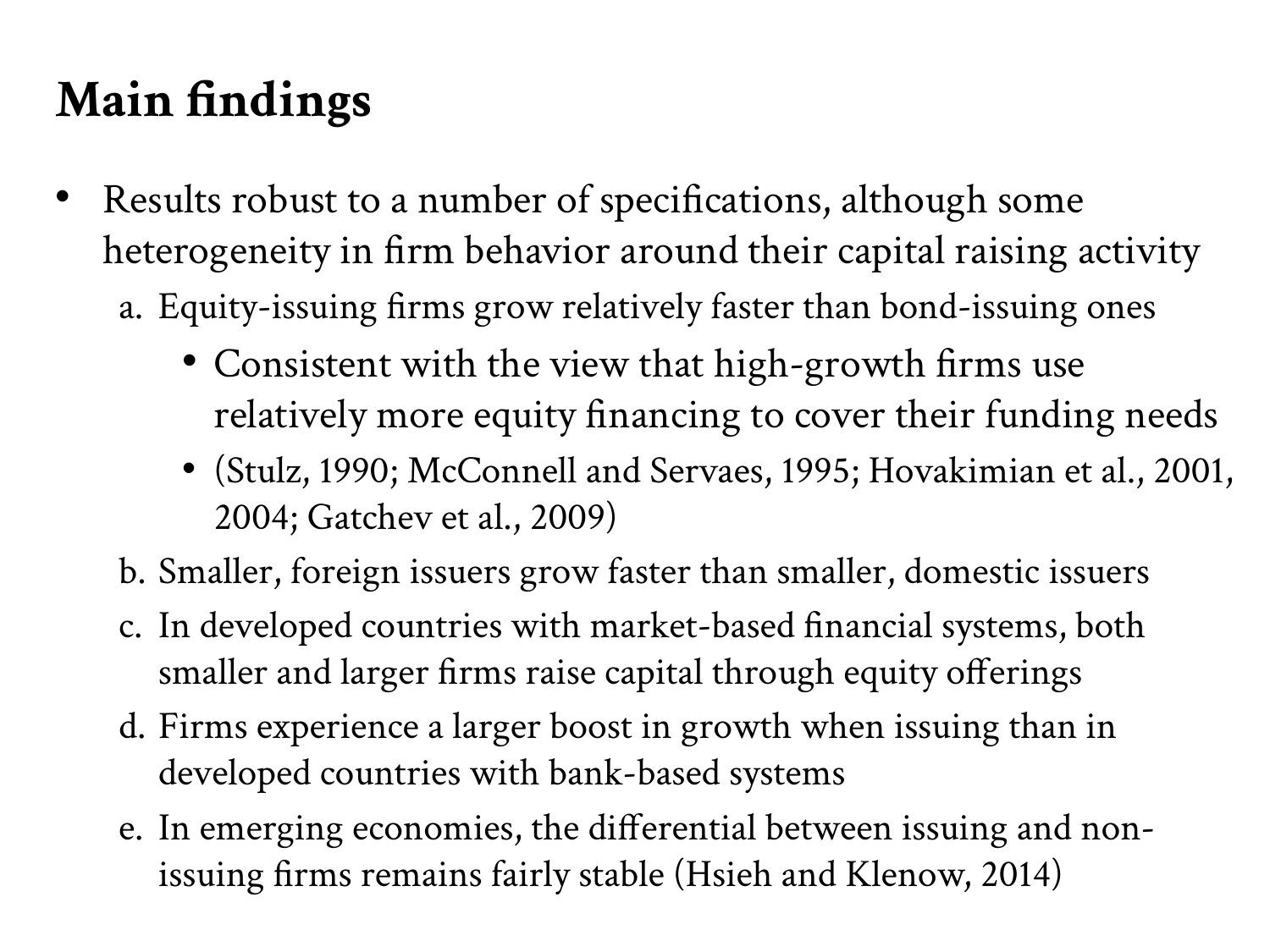

# Main findings
Results robust to a number of specifications, although some heterogeneity in firm behavior around their capital raising activity
Equity-issuing firms grow relatively faster than bond-issuing ones
Consistent with the view that high-growth firms use relatively more equity financing to cover their funding needs
(Stulz, 1990; McConnell and Servaes, 1995; Hovakimian et al., 2001, 2004; Gatchev et al., 2009)
Smaller, foreign issuers grow faster than smaller, domestic issuers
In developed countries with market-based financial systems, both smaller and larger firms raise capital through equity offerings
Firms experience a larger boost in growth when issuing than in developed countries with bank-based systems
In emerging economies, the differential between issuing and non-issuing firms remains fairly stable (Hsieh and Klenow, 2014)